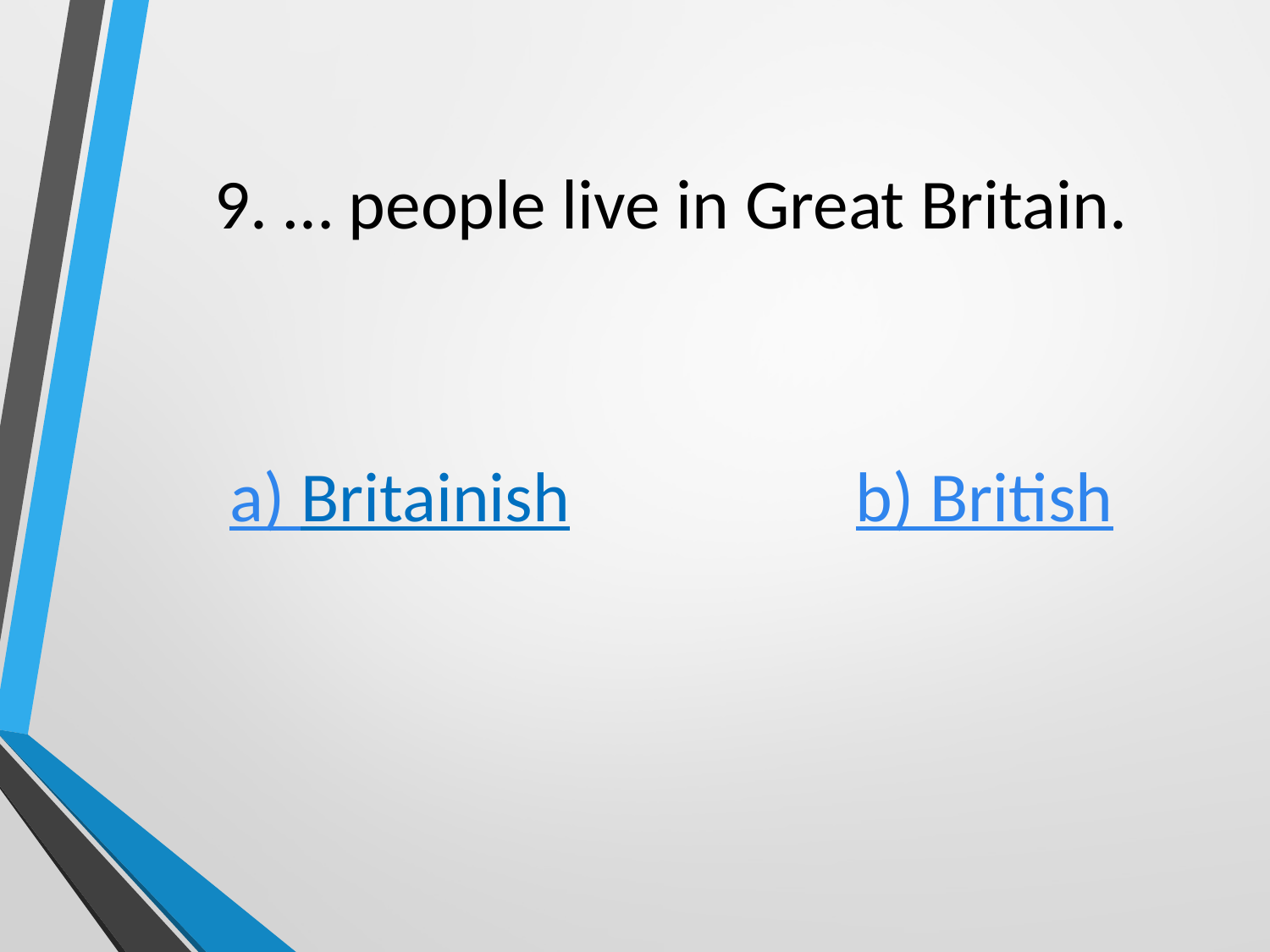

# 9. … people live in Great Britain.
a) Britainish                  b) British